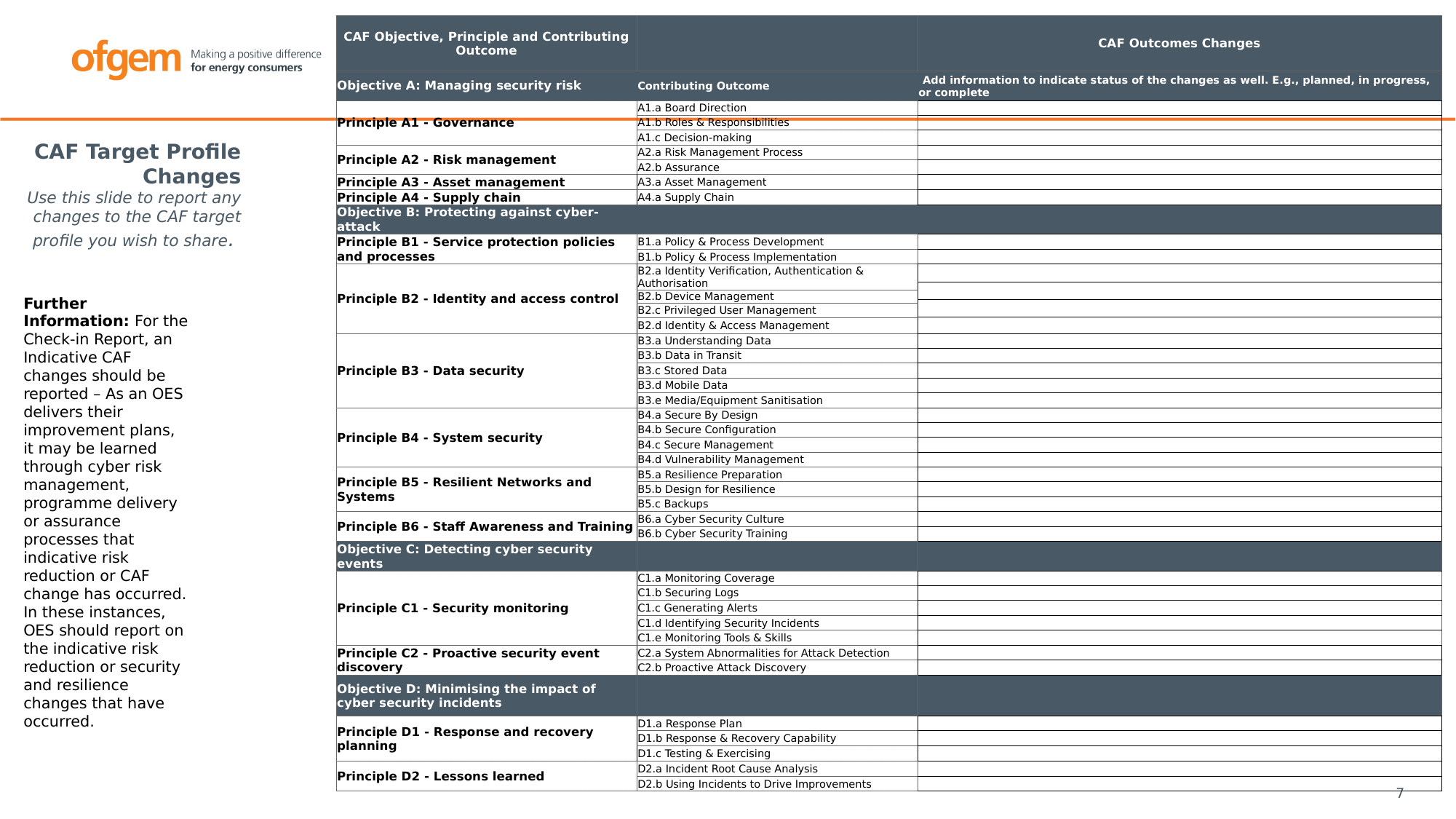

| CAF Objective, Principle and Contributing Outcome |  | CAF Outcomes Changes |
| --- | --- | --- |
| Objective A: Managing security risk | Contributing Outcome | Add information to indicate status of the changes as well. E.g., planned, in progress, or complete |
| Principle A1 - Governance | A1.a Board Direction |  |
|  | A1.b Roles & Responsibilities |  |
|  | A1.c Decision-making |  |
| Principle A2 - Risk management | A2.a Risk Management Process |  |
|  | A2.b Assurance |  |
| Principle A3 - Asset management | A3.a Asset Management |  |
| Principle A4 - Supply chain | A4.a Supply Chain |  |
| Objective B: Protecting against cyber-attack |  |  |
| Principle B1 - Service protection policies and processes | B1.a Policy & Process Development |  |
|  | B1.b Policy & Process Implementation |  |
| Principle B2 - Identity and access control | B2.a Identity Verification, Authentication & Authorisation |  |
|  |  |  |
|  | B2.b Device Management |  |
|  |  |  |
|  | B2.c Privileged User Management |  |
|  |  |  |
|  | B2.d Identity & Access Management |  |
| Principle B3 - Data security | B3.a Understanding Data |  |
|  | B3.b Data in Transit |  |
|  | B3.c Stored Data |  |
|  | B3.d Mobile Data |  |
|  | B3.e Media/Equipment Sanitisation |  |
| Principle B4 - System security | B4.a Secure By Design |  |
|  | B4.b Secure Configuration |  |
|  | B4.c Secure Management |  |
|  | B4.d Vulnerability Management |  |
| Principle B5 - Resilient Networks and Systems | B5.a Resilience Preparation |  |
|  | B5.b Design for Resilience |  |
|  | B5.c Backups |  |
| Principle B6 - Staff Awareness and Training | B6.a Cyber Security Culture |  |
|  | B6.b Cyber Security Training |  |
| Objective C: Detecting cyber security events |  |  |
| Principle C1 - Security monitoring | C1.a Monitoring Coverage |  |
|  | C1.b Securing Logs |  |
|  | C1.c Generating Alerts |  |
|  | C1.d Identifying Security Incidents |  |
|  | C1.e Monitoring Tools & Skills |  |
| Principle C2 - Proactive security event discovery | C2.a System Abnormalities for Attack Detection |  |
|  | C2.b Proactive Attack Discovery |  |
| Objective D: Minimising the impact of cyber security incidents |  |  |
| Principle D1 - Response and recovery planning | D1.a Response Plan |  |
|  | D1.b Response & Recovery Capability |  |
|  | D1.c Testing & Exercising |  |
| Principle D2 - Lessons learned | D2.a Incident Root Cause Analysis |  |
|  | D2.b Using Incidents to Drive Improvements |  |
# CAF Target Profile Changes Use this slide to report any changes to the CAF target profile you wish to share.
Further Information: For the Check-in Report, an Indicative CAF changes should be reported – As an OES delivers their improvement plans, it may be learned through cyber risk management, programme delivery or assurance processes that indicative risk reduction or CAF change has occurred. In these instances, OES should report on the indicative risk reduction or security and resilience changes that have occurred.

7